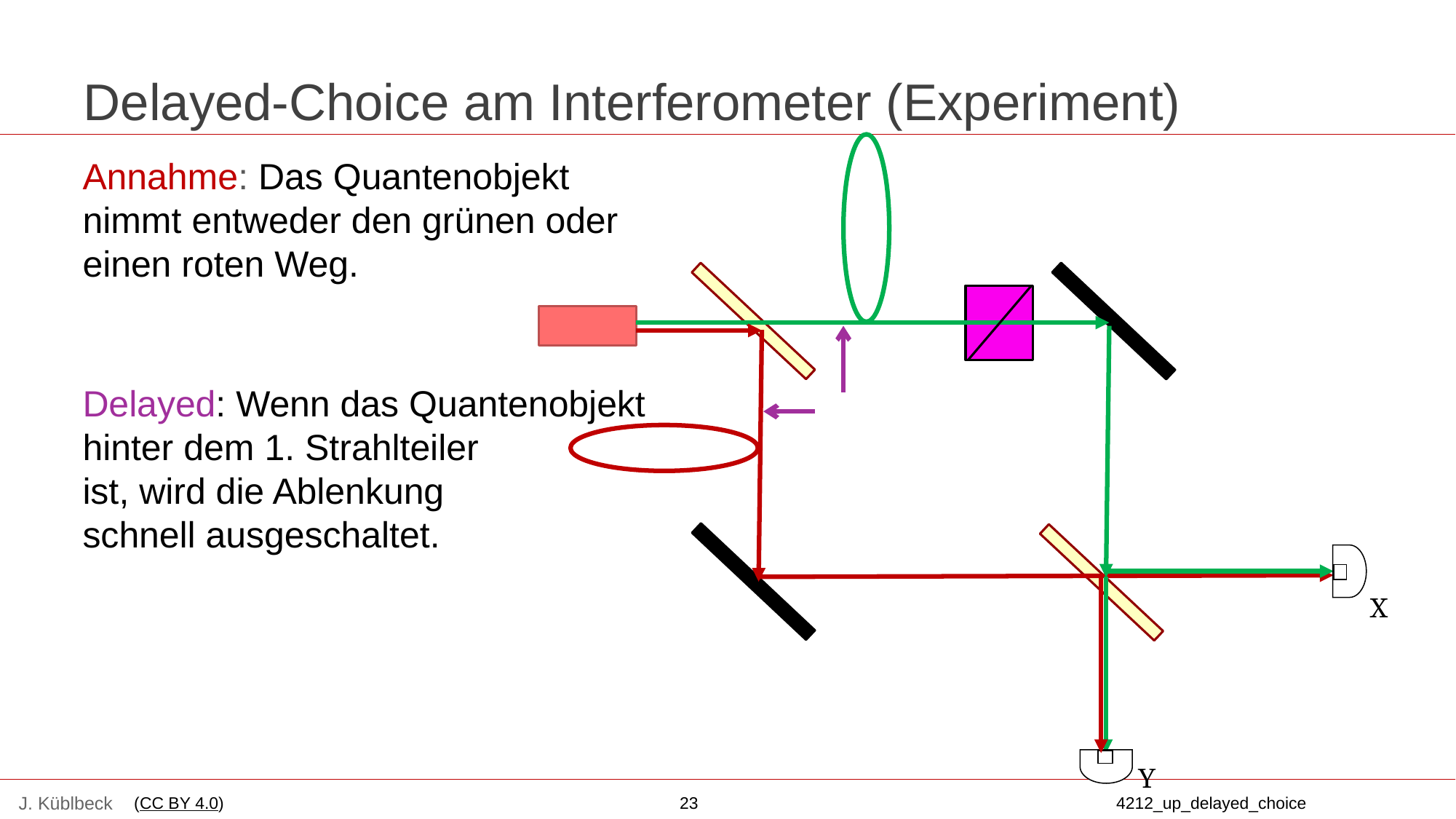

# Delayed-Choice am Interferometer (Experiment)

Annahme: Das Quantenobjekt nimmt entweder den grünen oder einen roten Weg.

Delayed: Wenn das Quantenobjekt
hinter dem 1. Strahlteiler
ist, wird die Ablenkung
schnell ausgeschaltet.

X

Y